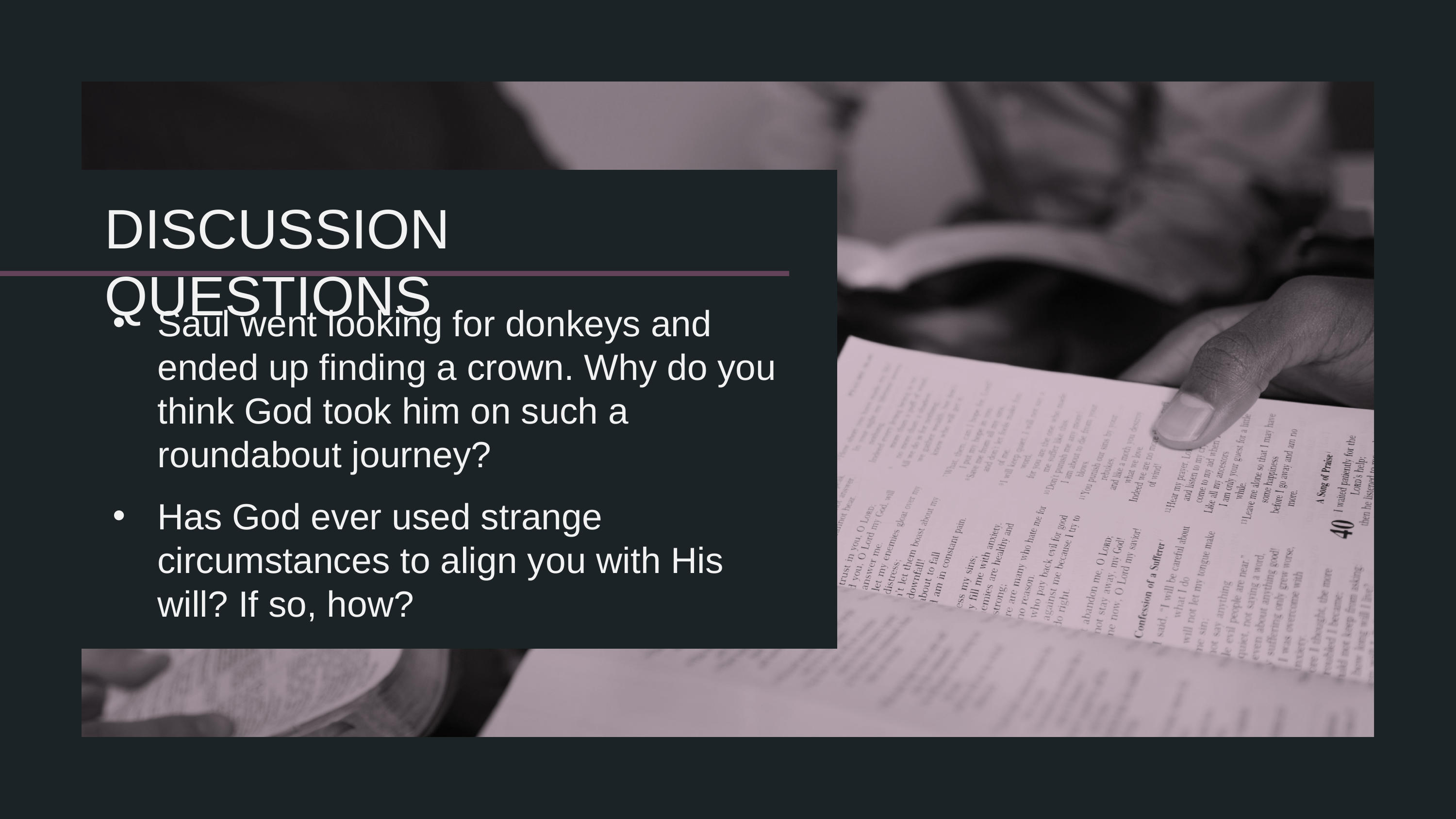

Saul went looking for donkeys and ended up finding a crown. Why do you think God took him on such a roundabout journey?
Has God ever used strange circumstances to align you with His will? If so, how?